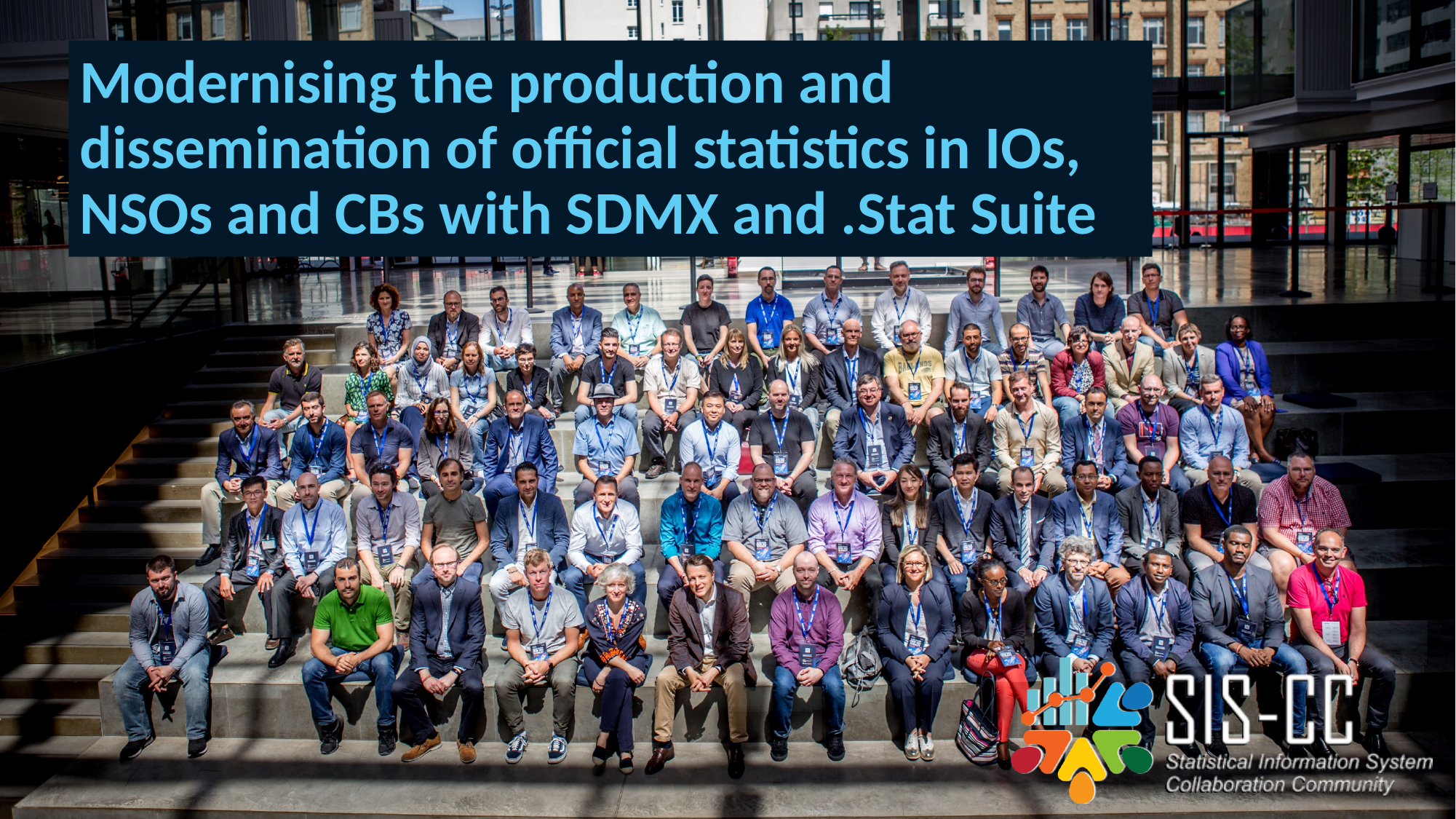

# Modernising the production and dissemination of official statistics in IOs, NSOs and CBs with SDMX and .Stat Suite